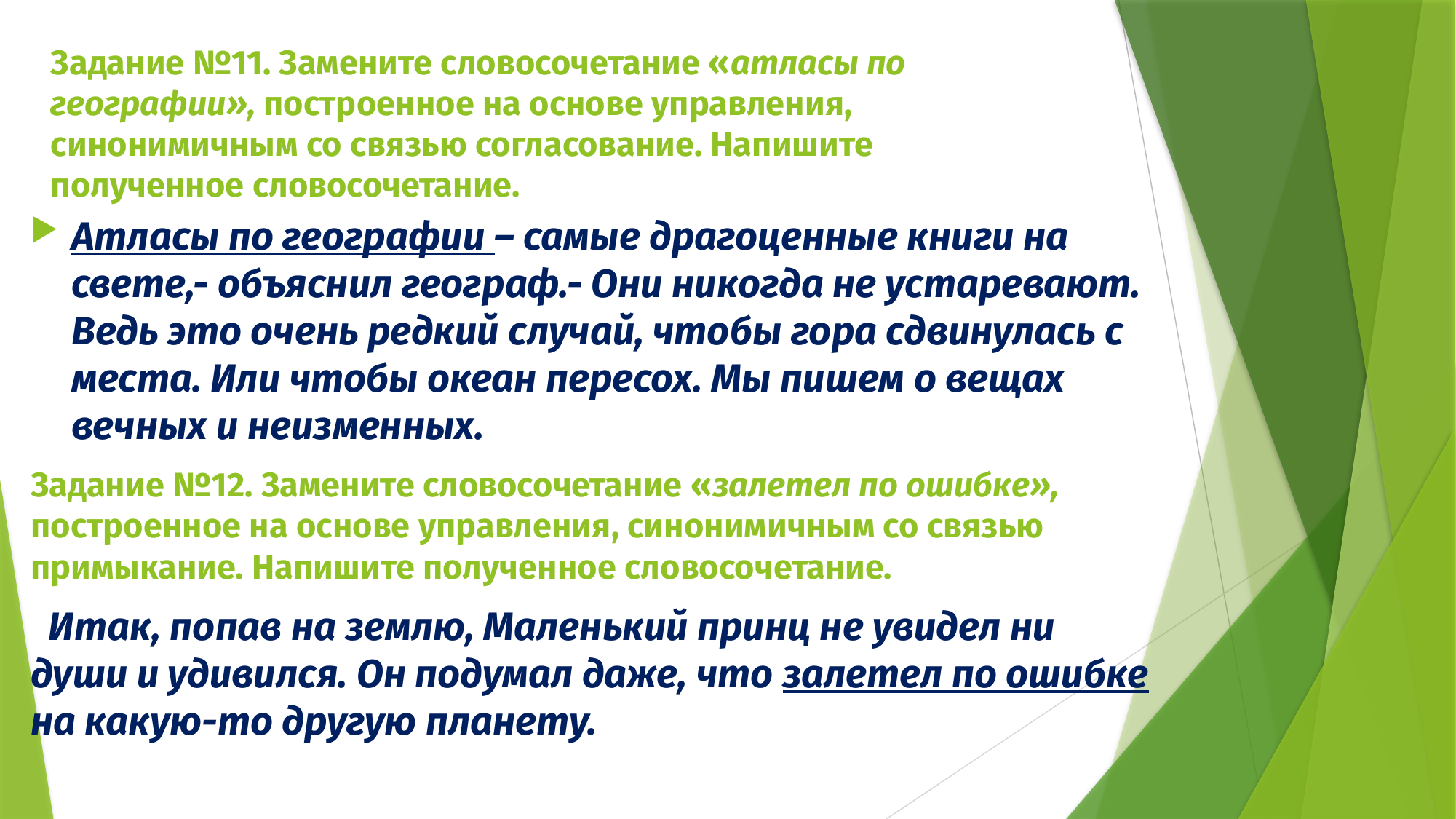

# Задание №11. Замените словосочетание «атласы по географии», построенное на основе управления, синонимичным со связью согласование. Напишите полученное словосочетание.
Атласы по географии – самые драгоценные книги на свете,- объяснил географ.- Они никогда не устаревают. Ведь это очень редкий случай, чтобы гора сдвинулась с места. Или чтобы океан пересох. Мы пишем о вещах вечных и неизменных.
Задание №12. Замените словосочетание «залетел по ошибке», построенное на основе управления, синонимичным со связью примыкание. Напишите полученное словосочетание.
  Итак, попав на землю, Маленький принц не увидел ни        души и удивился. Он подумал даже, что залетел по ошибке на какую-то другую планету.